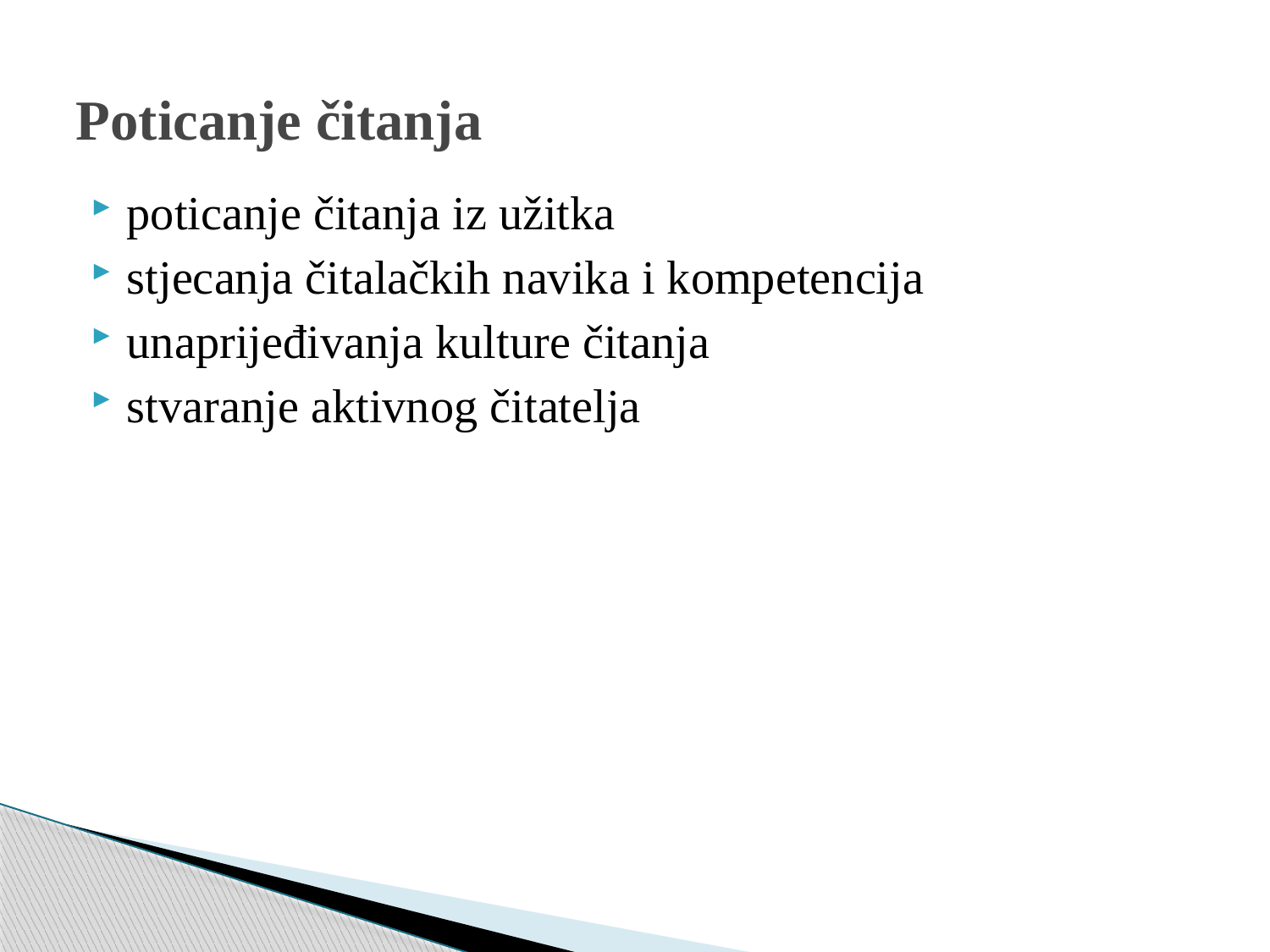

# Poticanje čitanja
poticanje čitanja iz užitka
stjecanja čitalačkih navika i kompetencija
unaprijeđivanja kulture čitanja
stvaranje aktivnog čitatelja